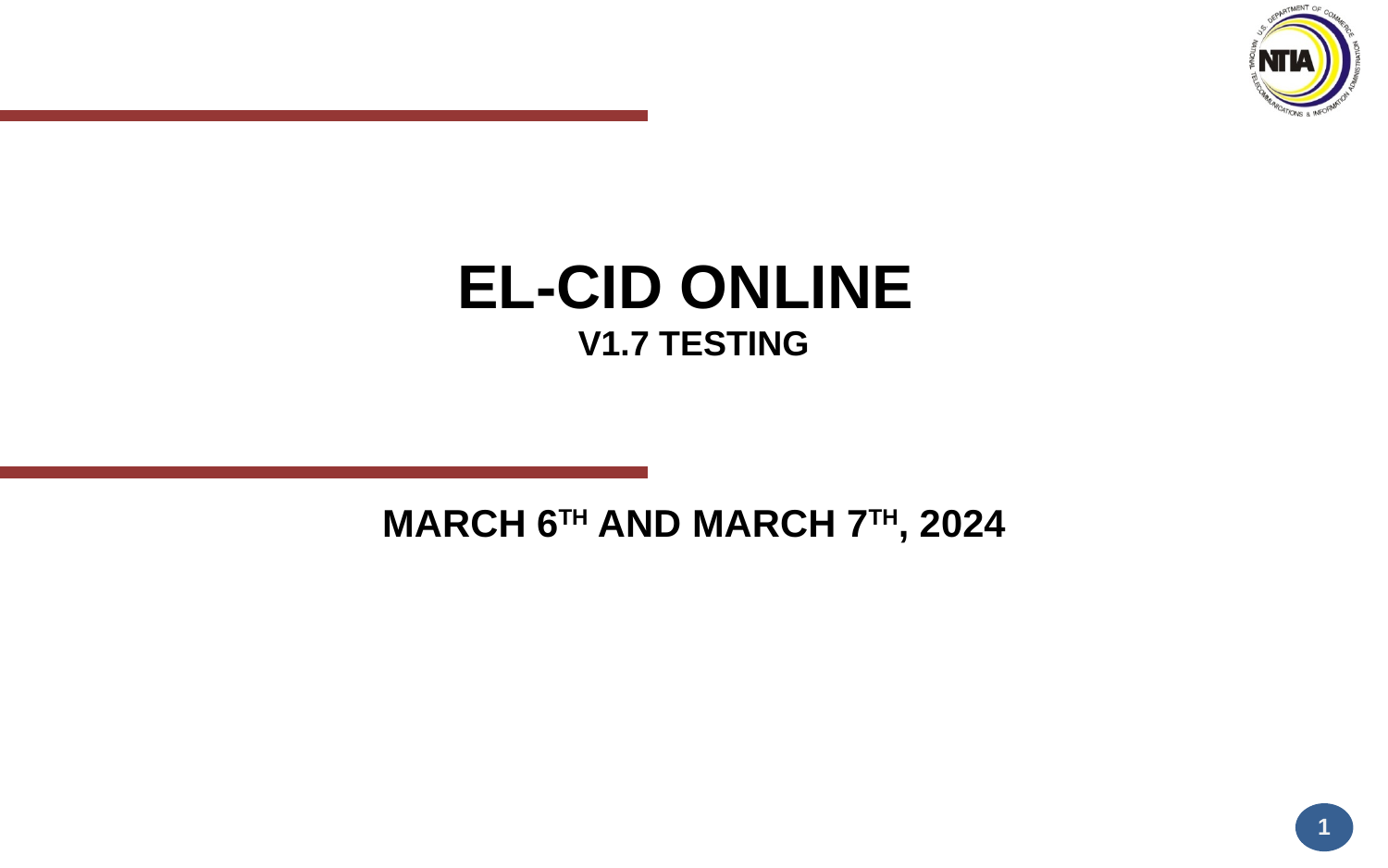

# EL-CID Online v1.7 Testing
March 6th and March 7th, 2024

1